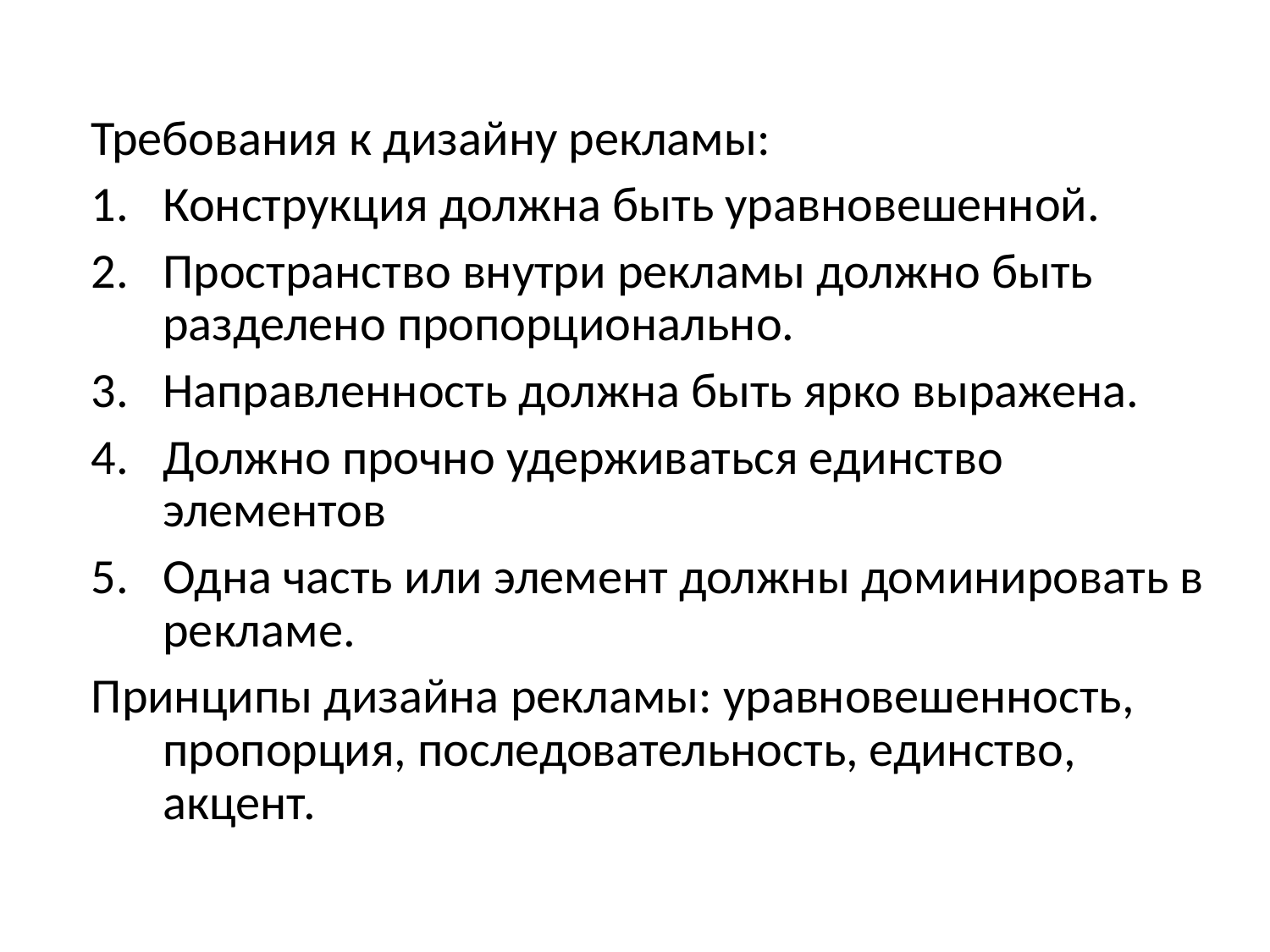

Требования к дизайну рекламы:
Конструкция должна быть уравновешенной.
Пространство внутри рекламы должно быть разделено пропорционально.
Направленность должна быть ярко выражена.
Должно прочно удерживаться единство элементов
Одна часть или элемент должны доминировать в рекламе.
Принципы дизайна рекламы: уравновешенность, пропорция, последовательность, единство, акцент.